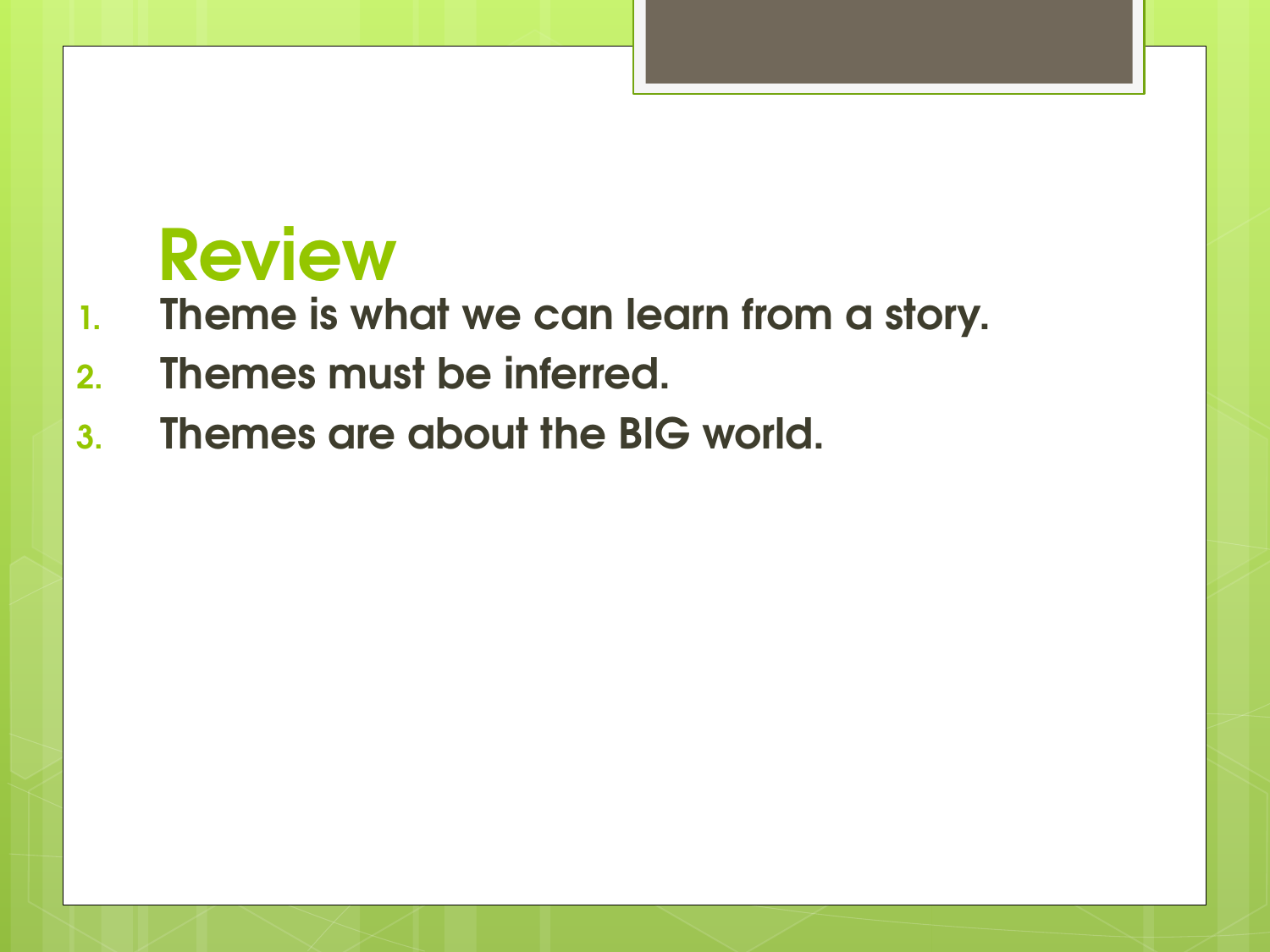

# Review

Theme is what we can learn from a story.
Themes must be inferred.
Themes are about the BIG world.